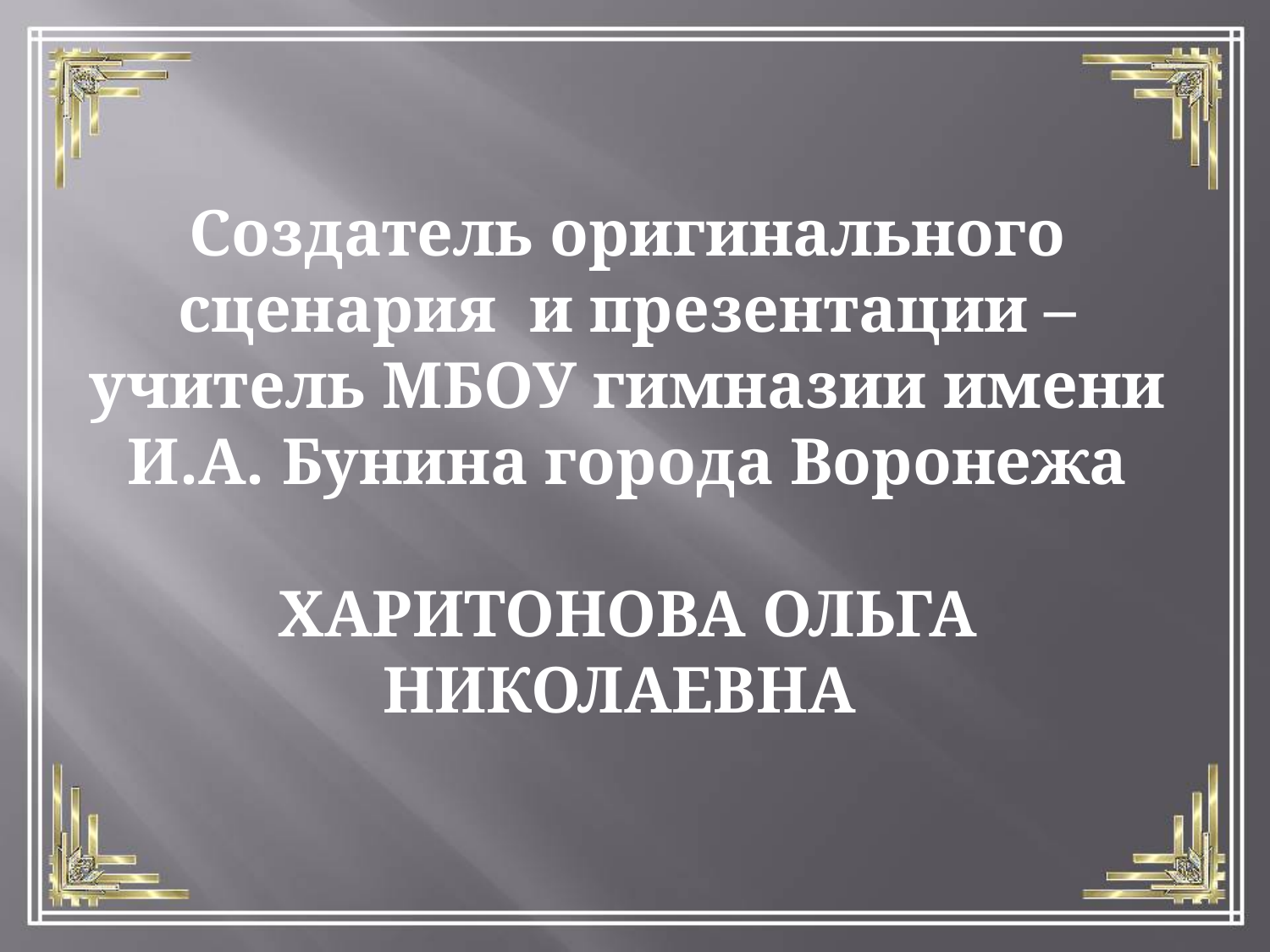

Создатель оригинального сценария  и презентации – учитель МБОУ гимназии имени И.А. Бунина города Воронежа

ХАРИТОНОВА ОЛЬГА НИКОЛАЕВНА